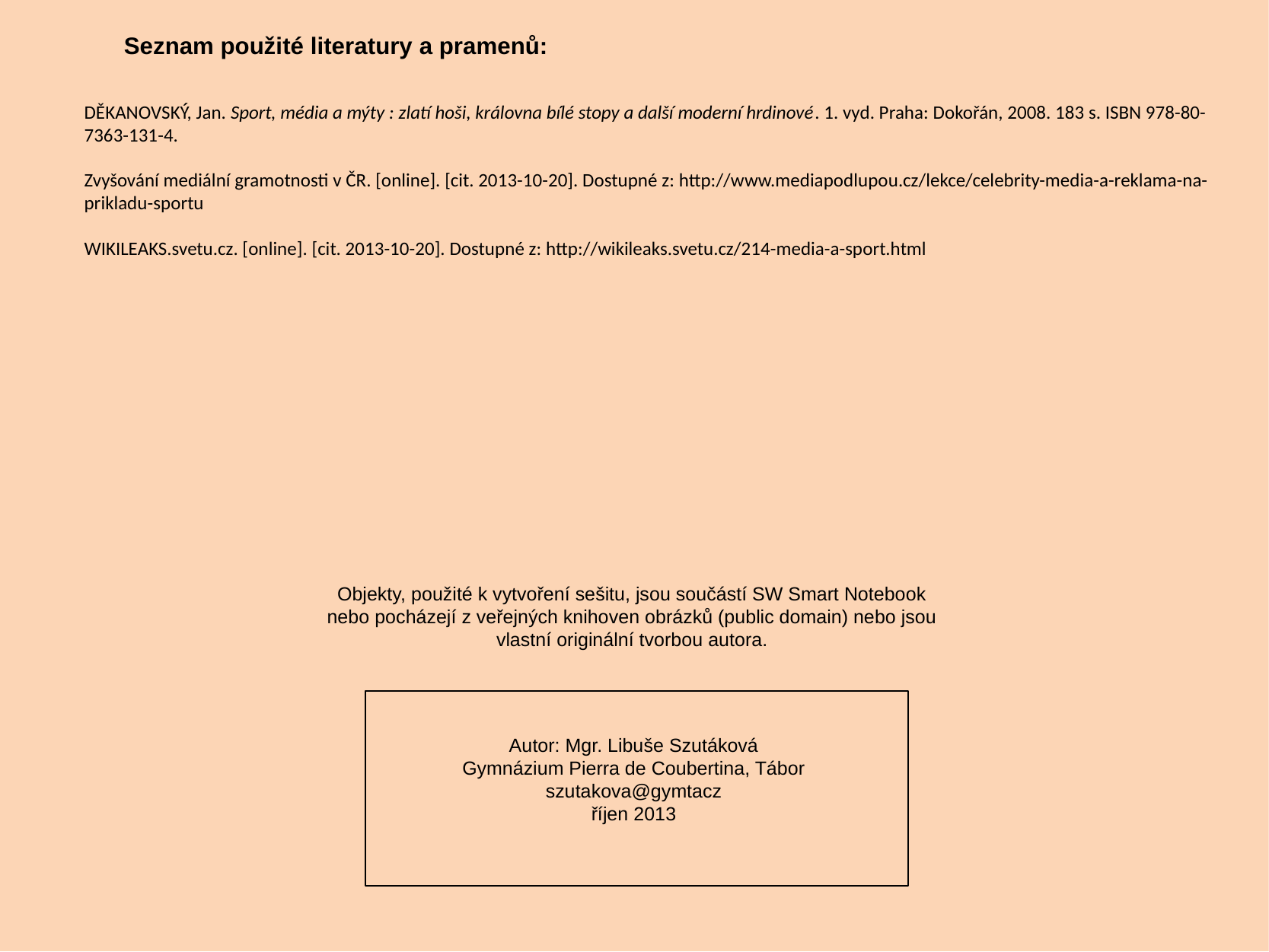

Seznam použité literatury a pramenů:

DĚKANOVSKÝ, Jan. Sport, média a mýty : zlatí hoši, královna bílé stopy a další moderní hrdinové. 1. vyd. Praha: Dokořán, 2008. 183 s. ISBN 978-80-7363-131-4.

Zvyšování mediální gramotnosti v ČR. [online]. [cit. 2013-10-20]. Dostupné z: http://www.mediapodlupou.cz/lekce/celebrity-media-a-reklama-na-prikladu-sportu

WIKILEAKS.svetu.cz. [online]. [cit. 2013-10-20]. Dostupné z: http://wikileaks.svetu.cz/214-media-a-sport.html

Objekty, použité k vytvoření sešitu, jsou součástí SW Smart Notebook nebo pocházejí z veřejných knihoven obrázků (public domain) nebo jsou vlastní originální tvorbou autora.

Autor: Mgr. Libuše Szutáková
Gymnázium Pierra de Coubertina, Tábor
szutakova@gymtacz
říjen 2013